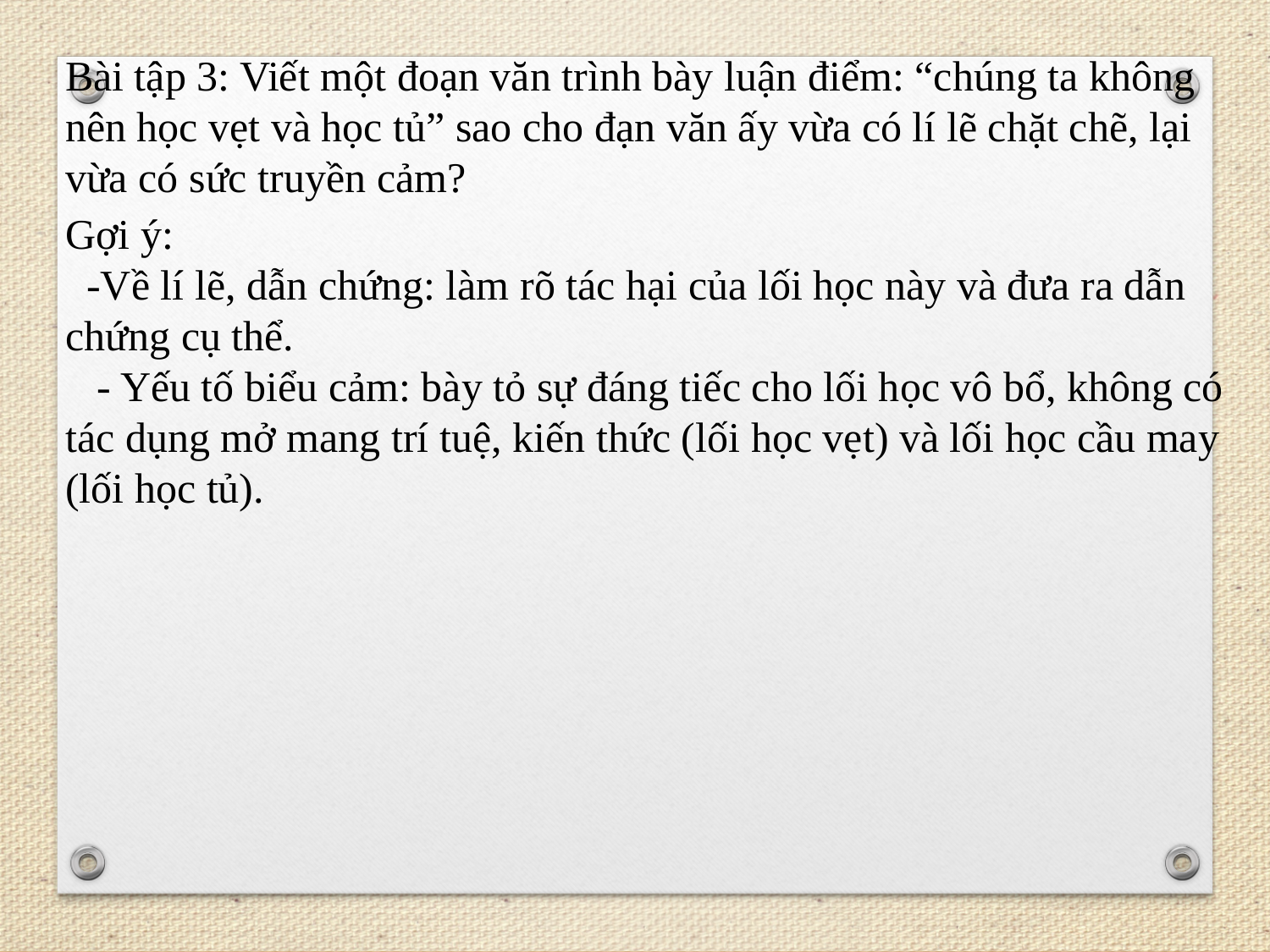

Bài tập 3: Viết một đoạn văn trình bày luận điểm: “chúng ta không nên học vẹt và học tủ” sao cho đạn văn ấy vừa có lí lẽ chặt chẽ, lại vừa có sức truyền cảm?
Gợi ý:
  -Về lí lẽ, dẫn chứng: làm rõ tác hại của lối học này và đưa ra dẫn chứng cụ thể.
   - Yếu tố biểu cảm: bày tỏ sự đáng tiếc cho lối học vô bổ, không có tác dụng mở mang trí tuệ, kiến thức (lối học vẹt) và lối học cầu may (lối học tủ).